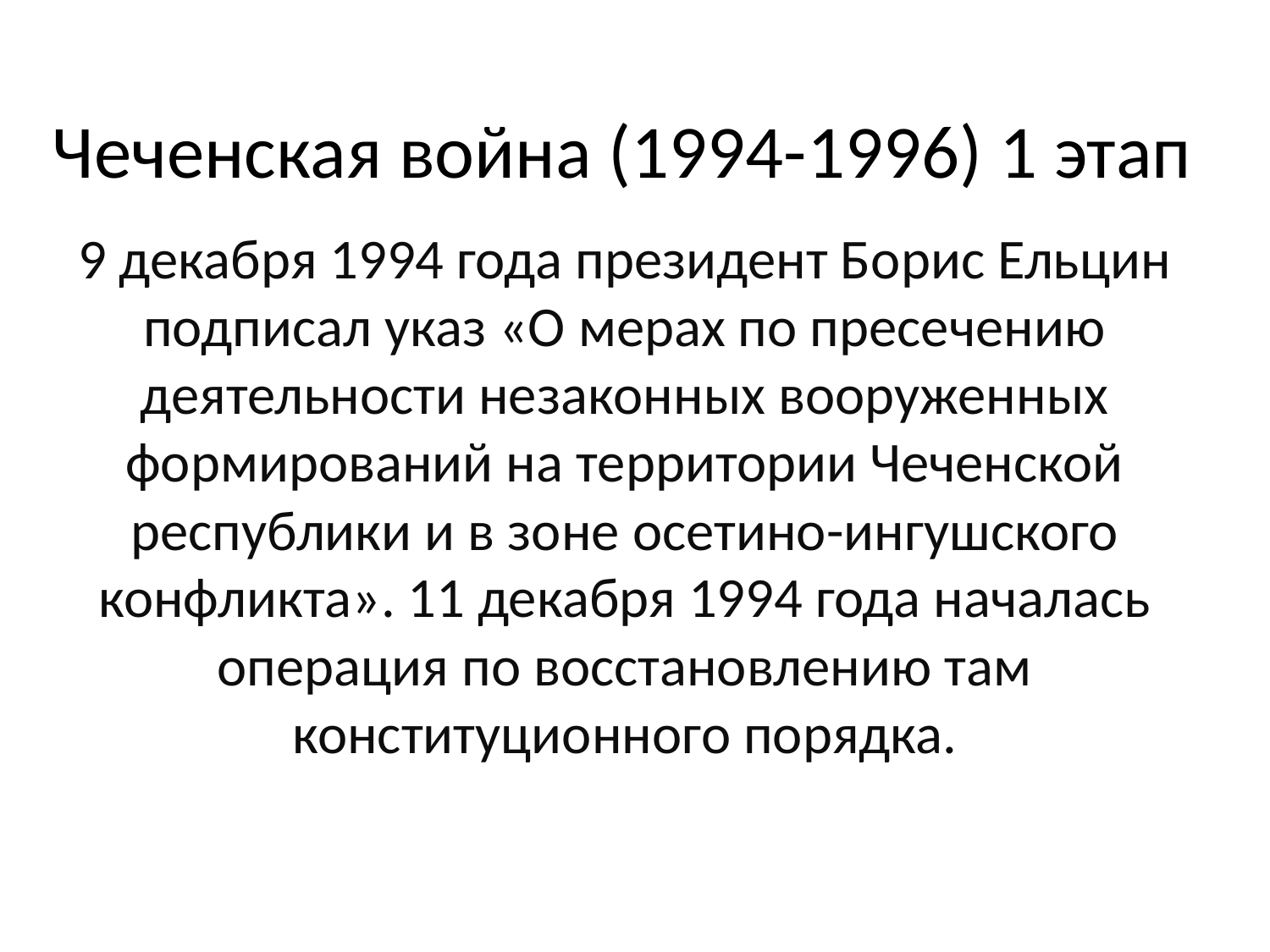

# Чеченская война (1994-1996) 1 этап
9 декабря 1994 года президент Борис Ельцин подписал указ «О мерах по пресечению деятельности незаконных вооруженных формирований на территории Чеченской республики и в зоне осетино-ингушского конфликта». 11 декабря 1994 года началась операция по восстановлению там конституционного порядка.